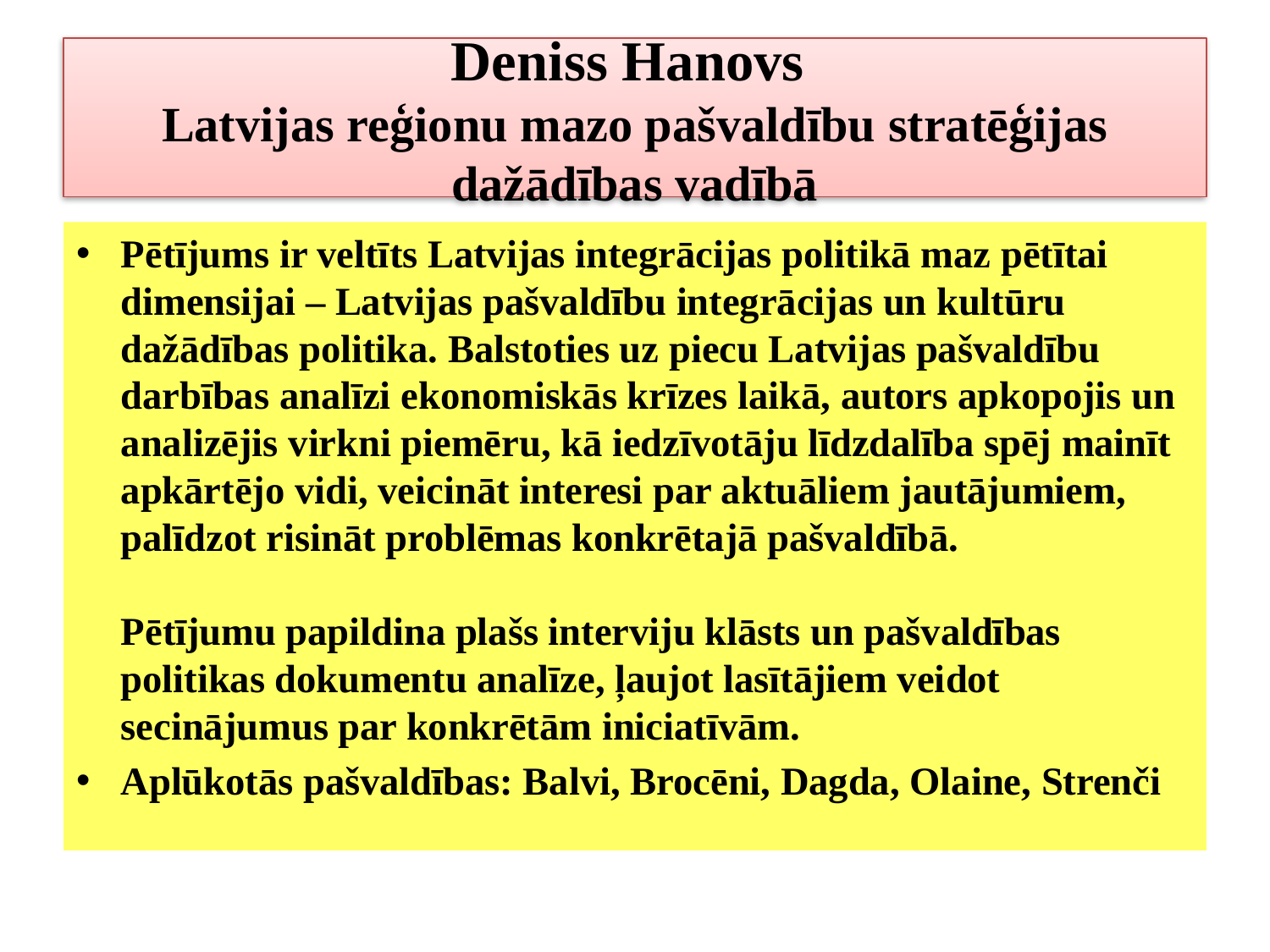

# Deniss Hanovs Latvijas reģionu mazo pašvaldību stratēģijas dažādības vadībā
Pētījums ir veltīts Latvijas integrācijas politikā maz pētītai dimensijai – Latvijas pašvaldību integrācijas un kultūru dažādības politika. Balstoties uz piecu Latvijas pašvaldību darbības analīzi ekonomiskās krīzes laikā, autors apkopojis un analizējis virkni piemēru, kā iedzīvotāju līdzdalība spēj mainīt apkārtējo vidi, veicināt interesi par aktuāliem jautājumiem, palīdzot risināt problēmas konkrētajā pašvaldībā.
Pētījumu papildina plašs interviju klāsts un pašvaldības politikas dokumentu analīze, ļaujot lasītājiem veidot secinājumus par konkrētām iniciatīvām.
Aplūkotās pašvaldības: Balvi, Brocēni, Dagda, Olaine, Strenči